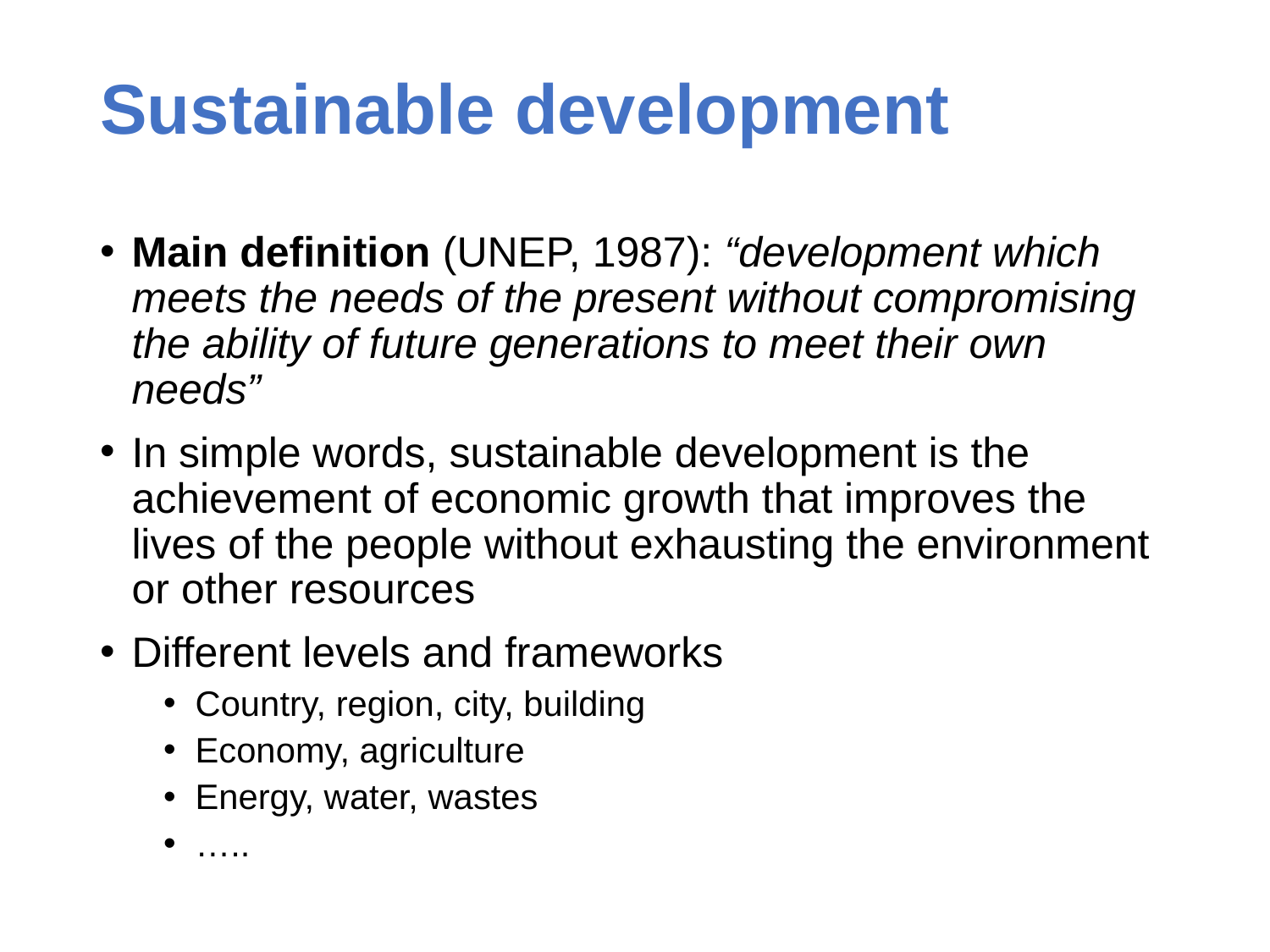

# Sustainable development
Main definition (UNEP, 1987): “development which meets the needs of the present without compromising the ability of future generations to meet their own needs”
In simple words, sustainable development is the achievement of economic growth that improves the lives of the people without exhausting the environment or other resources
Different levels and frameworks
Country, region, city, building
Economy, agriculture
Energy, water, wastes
…..